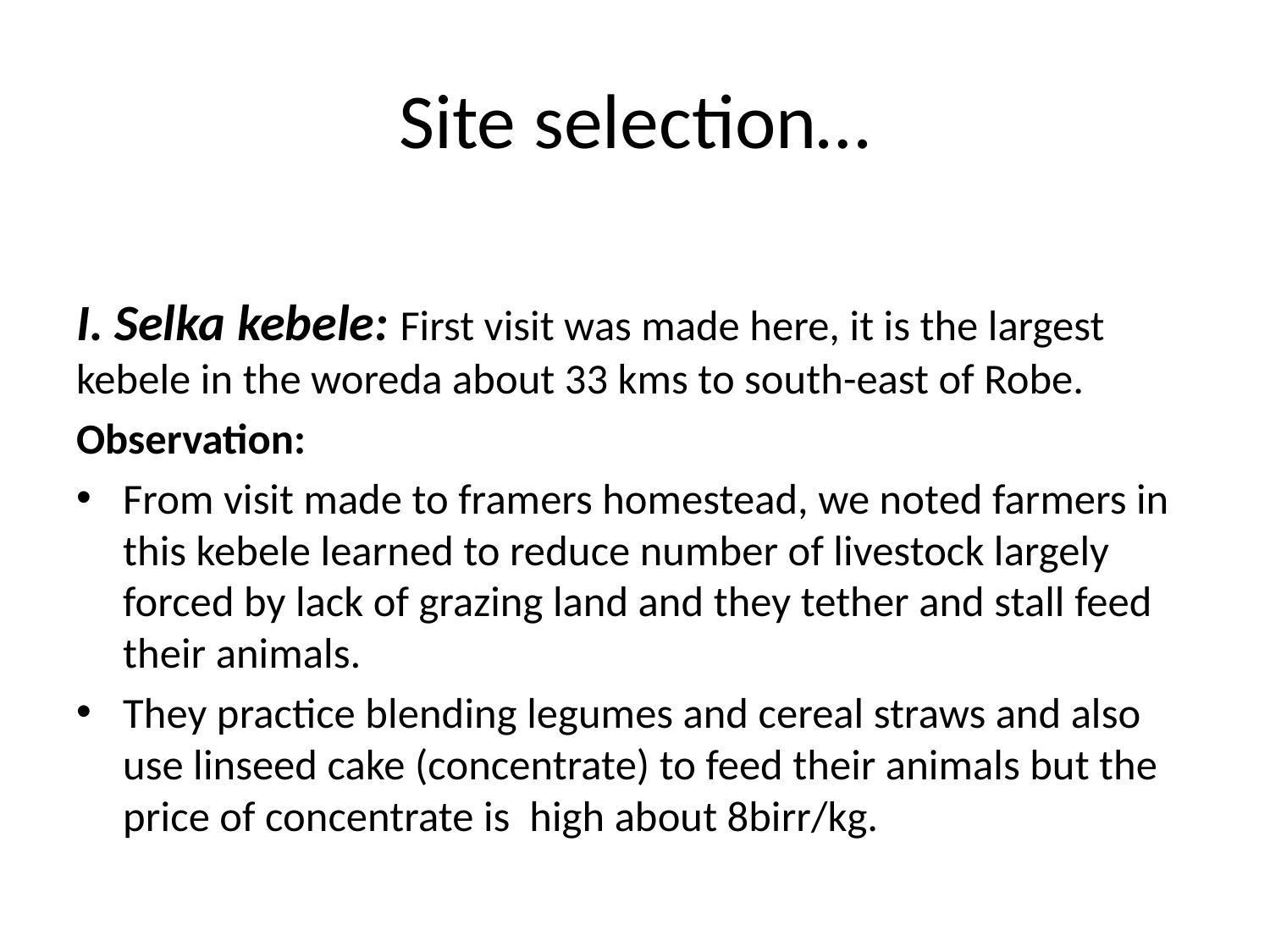

# Site selection…

I. Selka kebele: First visit was made here, it is the largest kebele in the woreda about 33 kms to south-east of Robe.
Observation:
From visit made to framers homestead, we noted farmers in this kebele learned to reduce number of livestock largely forced by lack of grazing land and they tether and stall feed their animals.
They practice blending legumes and cereal straws and also use linseed cake (concentrate) to feed their animals but the price of concentrate is  high about 8birr/kg.